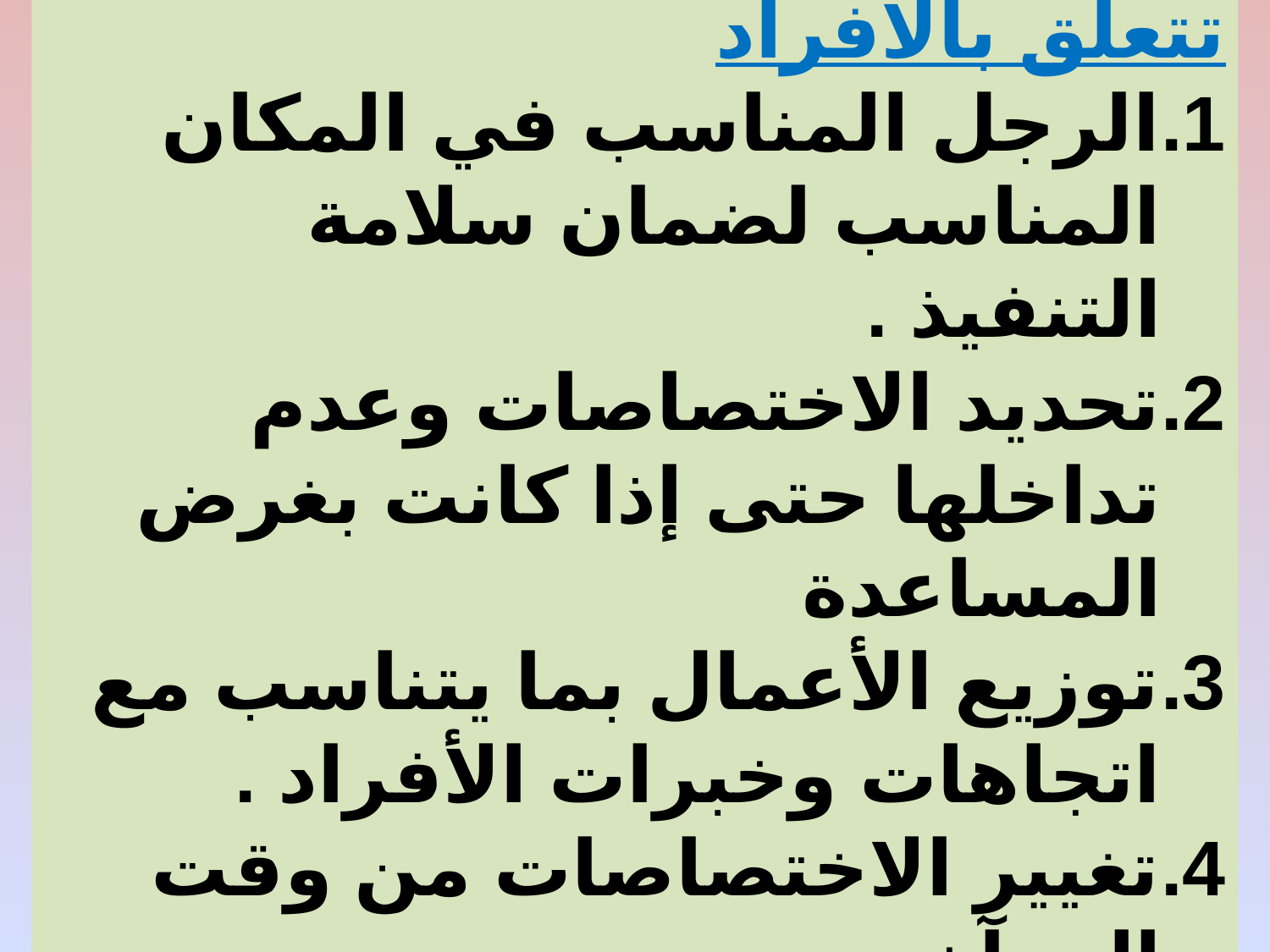

ثالثاً: المبادئ الاسترشادية التى تتعلق بالافراد
الرجل المناسب في المكان المناسب لضمان سلامة التنفيذ .
تحديد الاختصاصات وعدم تداخلها حتى إذا كانت بغرض المساعدة
توزيع الأعمال بما يتناسب مع اتجاهات وخبرات الأفراد .
تغيير الاختصاصات من وقت إلى آخر .